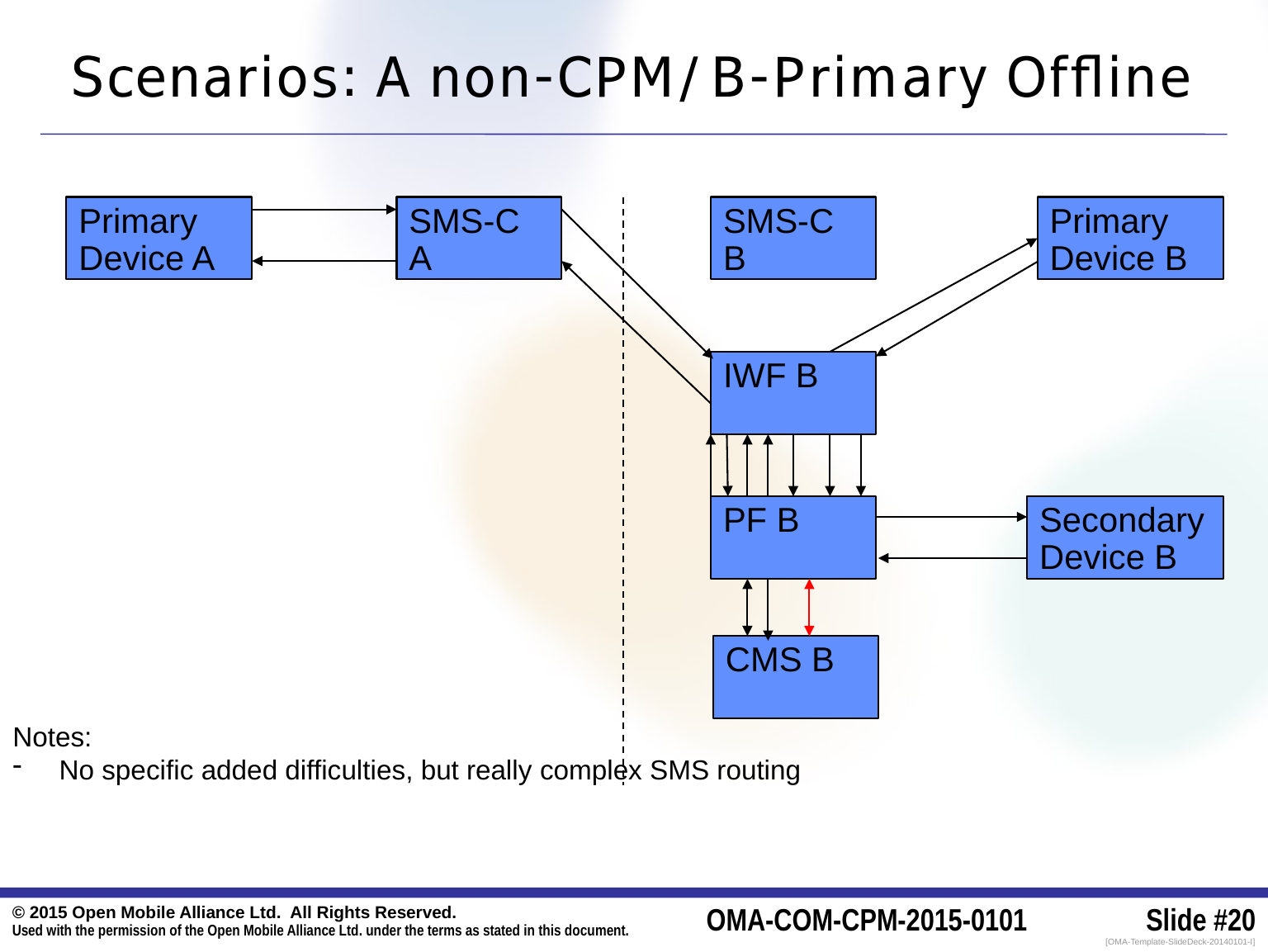

# Scenarios: A non-CPM/B-Primary Offline
Primary Device A
SMS-C A
SMS-C B
Primary Device B
IWF B
PF B
Secondary Device B
CMS B
Notes:
No specific added difficulties, but really complex SMS routing